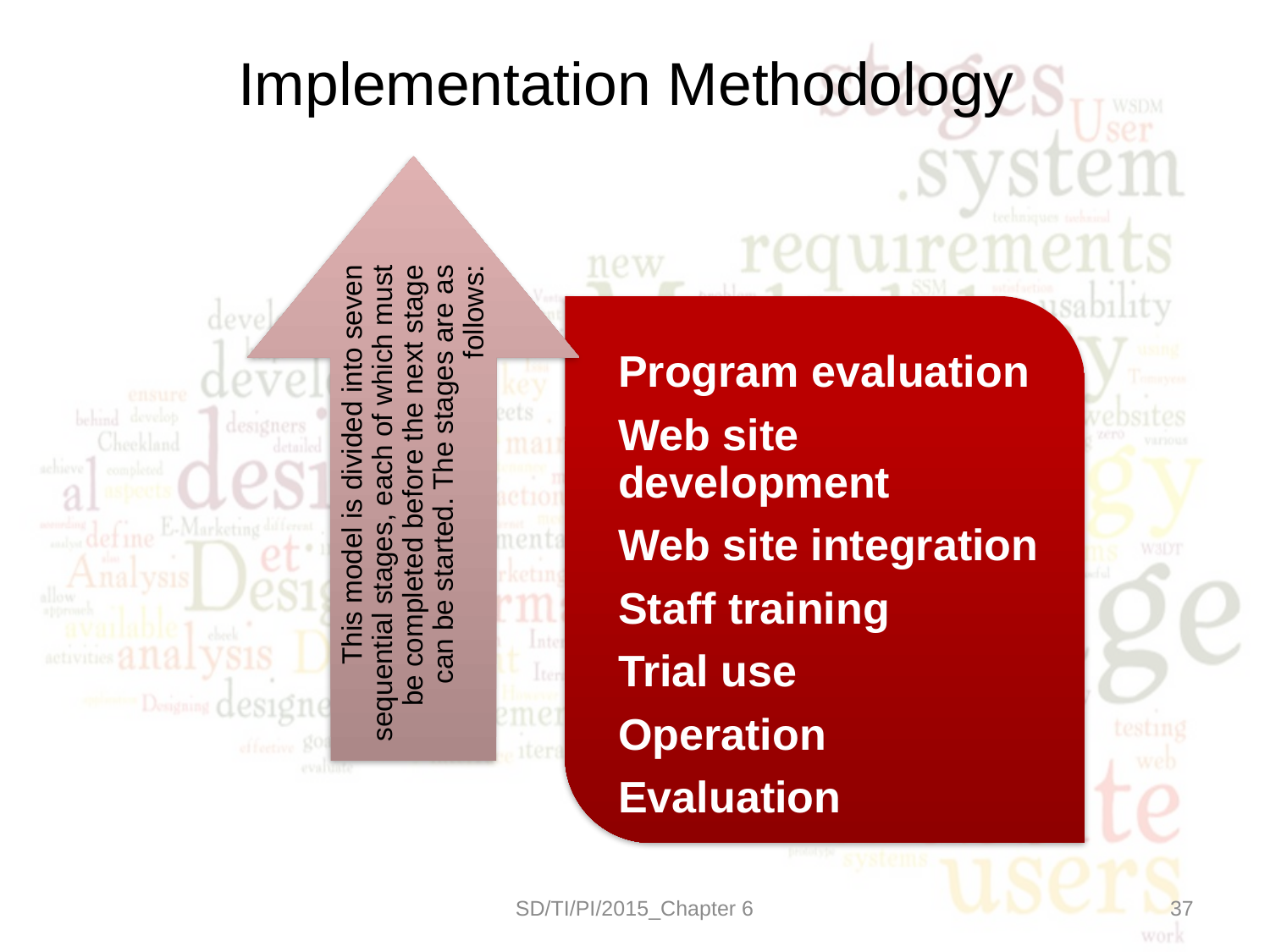

# Implementation Methodology
Program evaluation
Web site development
Web site integration
Staff training
Trial use
Operation
Evaluation
This model is divided into seven sequential stages, each of which must be completed before the next stage can be started. The stages are as follows:
SD/TI/PI/2015_Chapter 6
37